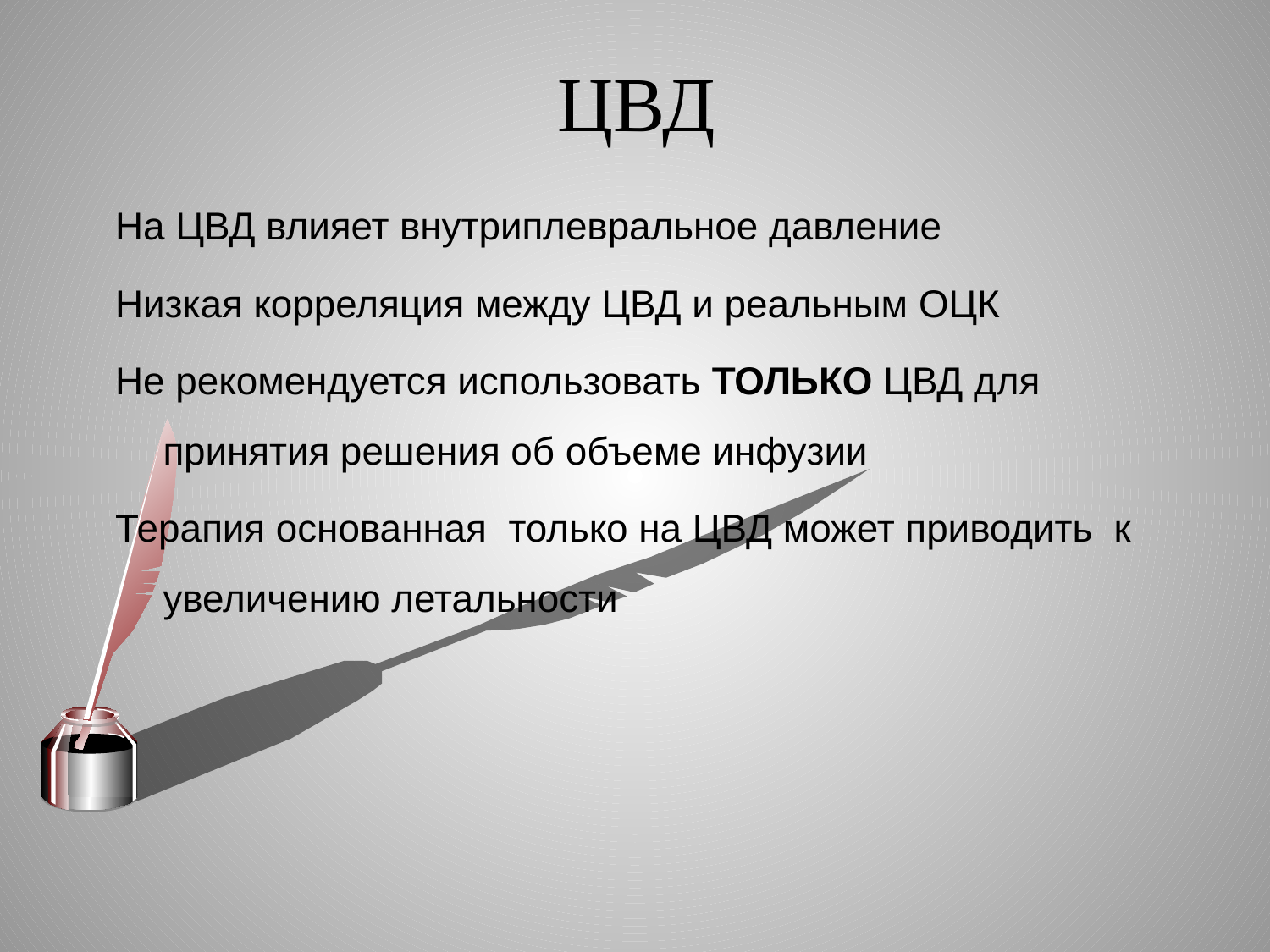

# ЦВД
На ЦВД влияет внутриплевральное давление
Низкая корреляция между ЦВД и реальным ОЦК
Не рекомендуется использовать ТОЛЬКО ЦВД для принятия решения об объеме инфузии
Терапия основанная  только на ЦВД может приводить  к увеличению летальности